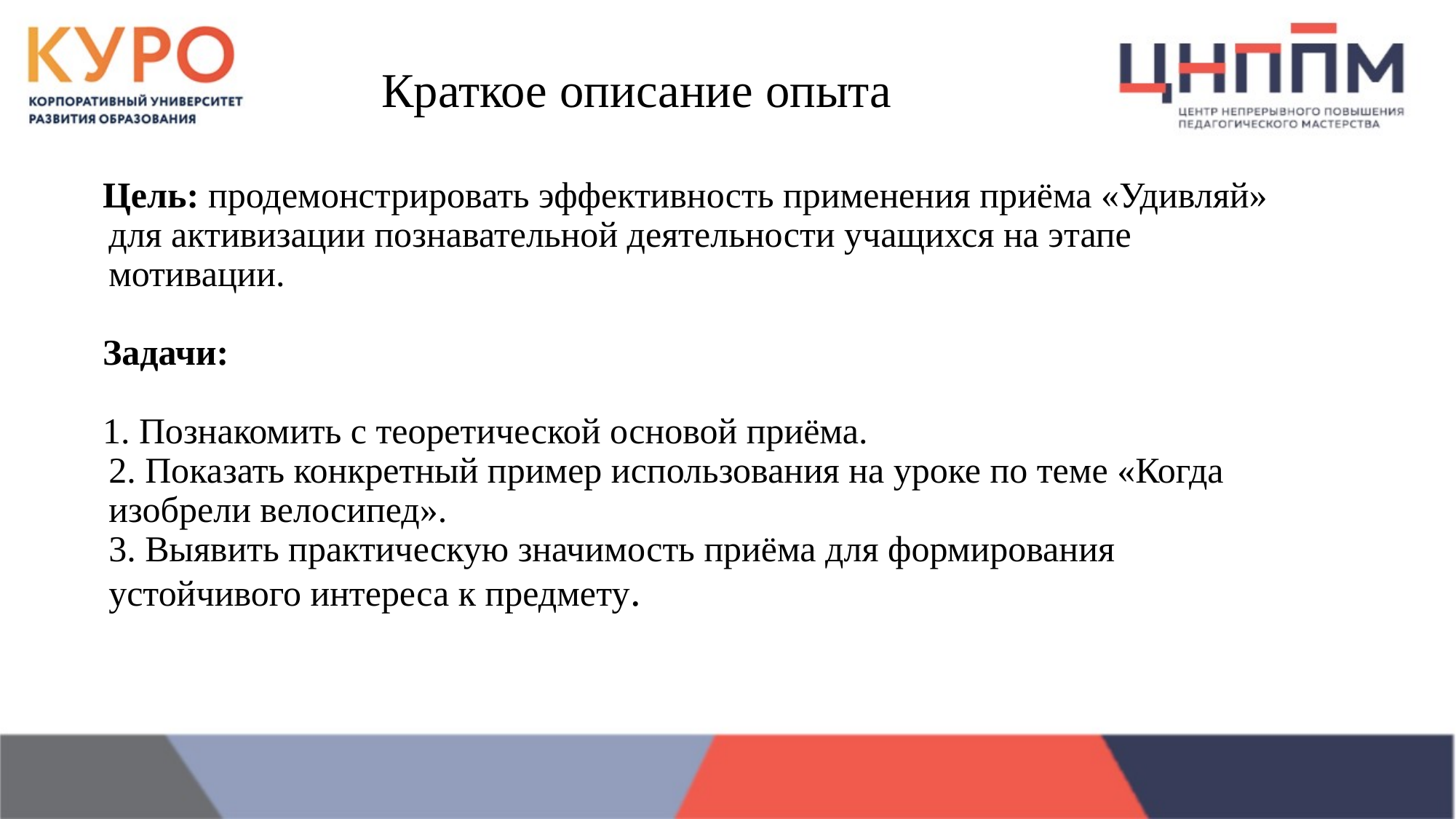

# Краткое описание опыта
Цель: продемонстрировать эффективность применения приёма «Удивляй» для активизации познавательной деятельности учащихся на этапе мотивации.

Задачи:

1. Познакомить с теоретической основой приёма.
2. Показать конкретный пример использования на уроке по теме «Когда изобрели велосипед».
3. Выявить практическую значимость приёма для формирования устойчивого интереса к предмету.